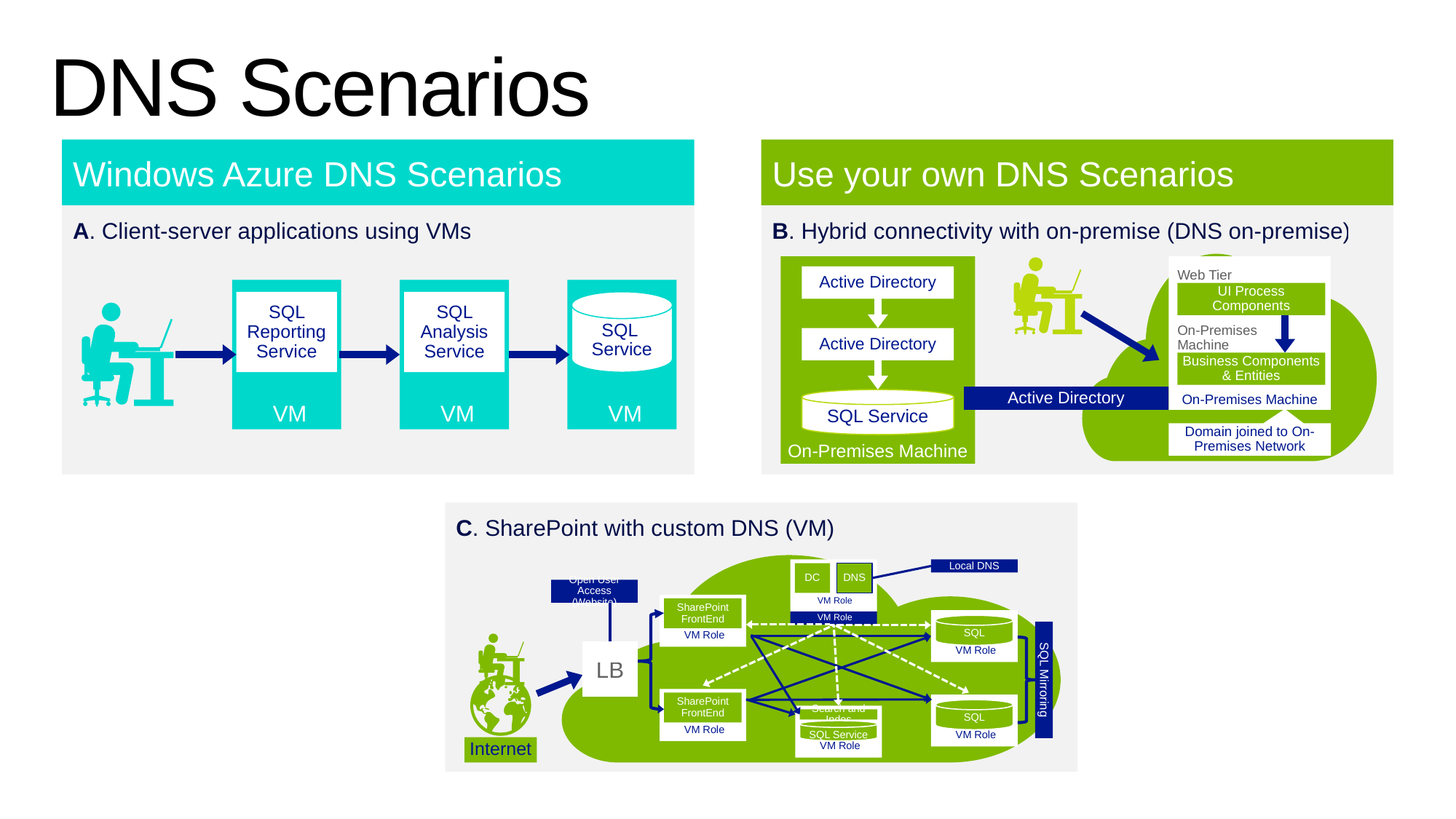

# DNS Scenarios
Windows Azure DNS Scenarios
Use your own DNS Scenarios
A. Client-server applications using VMs
B. Hybrid connectivity with on-premise (DNS on-premise)

On-Premises Machine
On-Premises Machine

Active Directory
Web Tier
 VM
SQL Reporting Service
 VM
SQL Analysis Service
 VM
SQL
Service
UI Process Components

On-Premises
Machine
Active Directory
Business Components & Entities
Active Directory
SQL Service
Domain joined to On-Premises Network
C. SharePoint with custom DNS (VM)

 VM Role
DC
DNS
 VM Role
Local DNS
Open User Access (Website)
 VM Role
SharePoint FrontEnd
 VM Role
SQL

Internet

LB
SQL Mirroring
 VM Role
SharePoint FrontEnd
 VM Role
SQL
 VM Role
Search and Indes
SQL Service